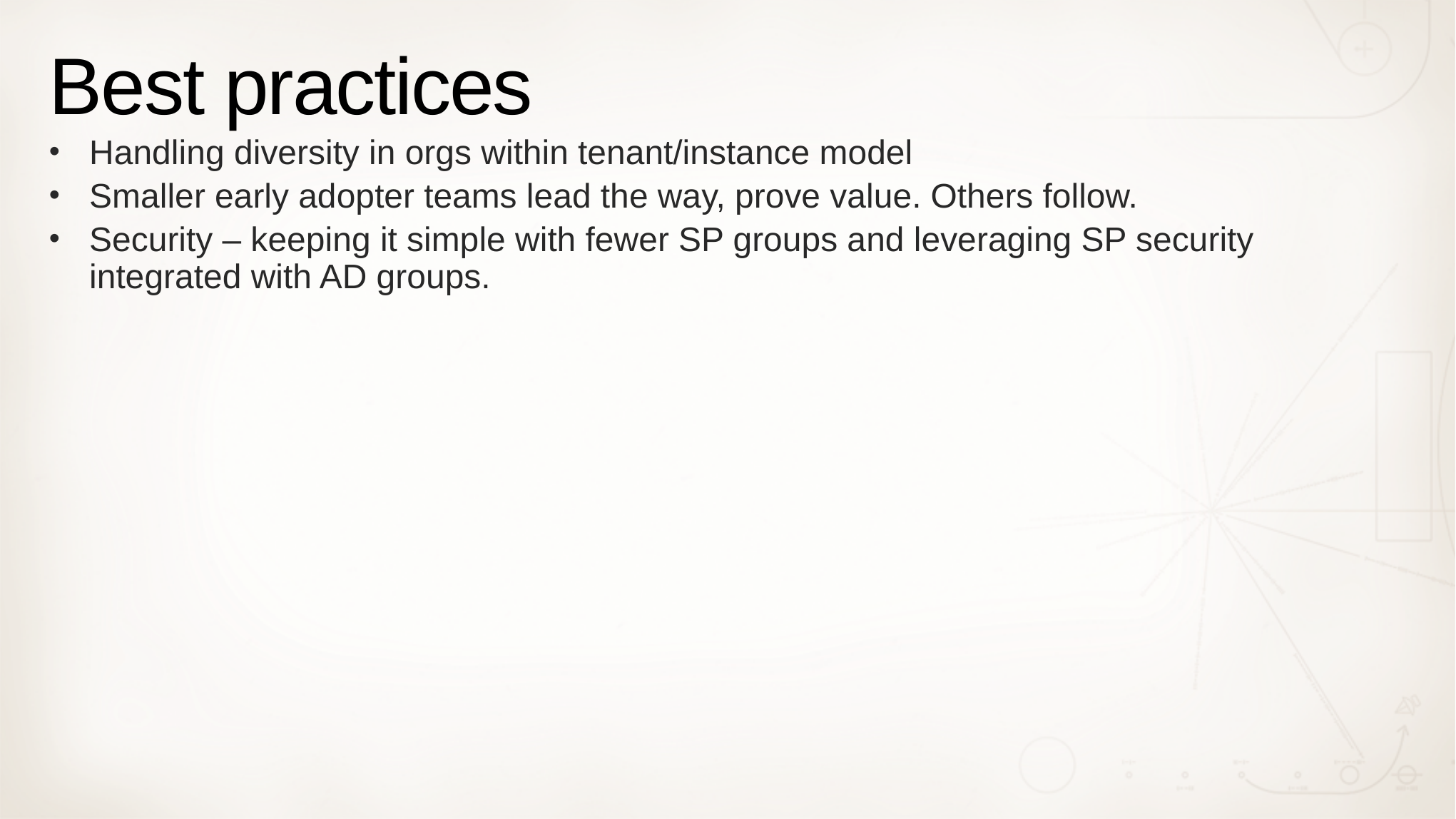

# Best practices
Handling diversity in orgs within tenant/instance model
Smaller early adopter teams lead the way, prove value. Others follow.
Security – keeping it simple with fewer SP groups and leveraging SP security integrated with AD groups.